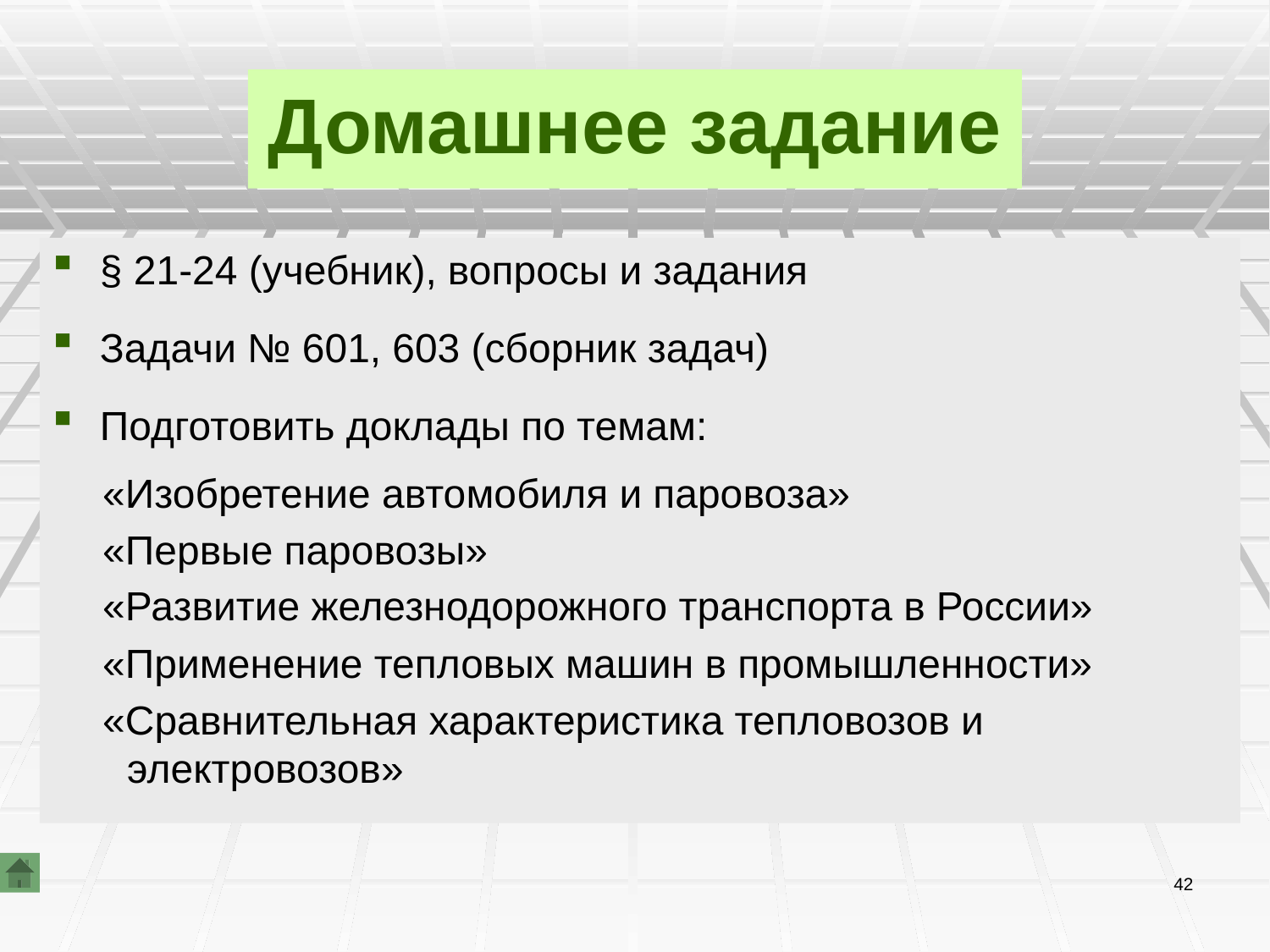

Домашнее задание
§ 21-24 (учебник), вопросы и задания
Задачи № 601, 603 (сборник задач)
Подготовить доклады по темам:
«Изобретение автомобиля и паровоза»
«Первые паровозы»
«Развитие железнодорожного транспорта в России»
«Применение тепловых машин в промышленности»
«Сравнительная характеристика тепловозов и     электровозов»

42